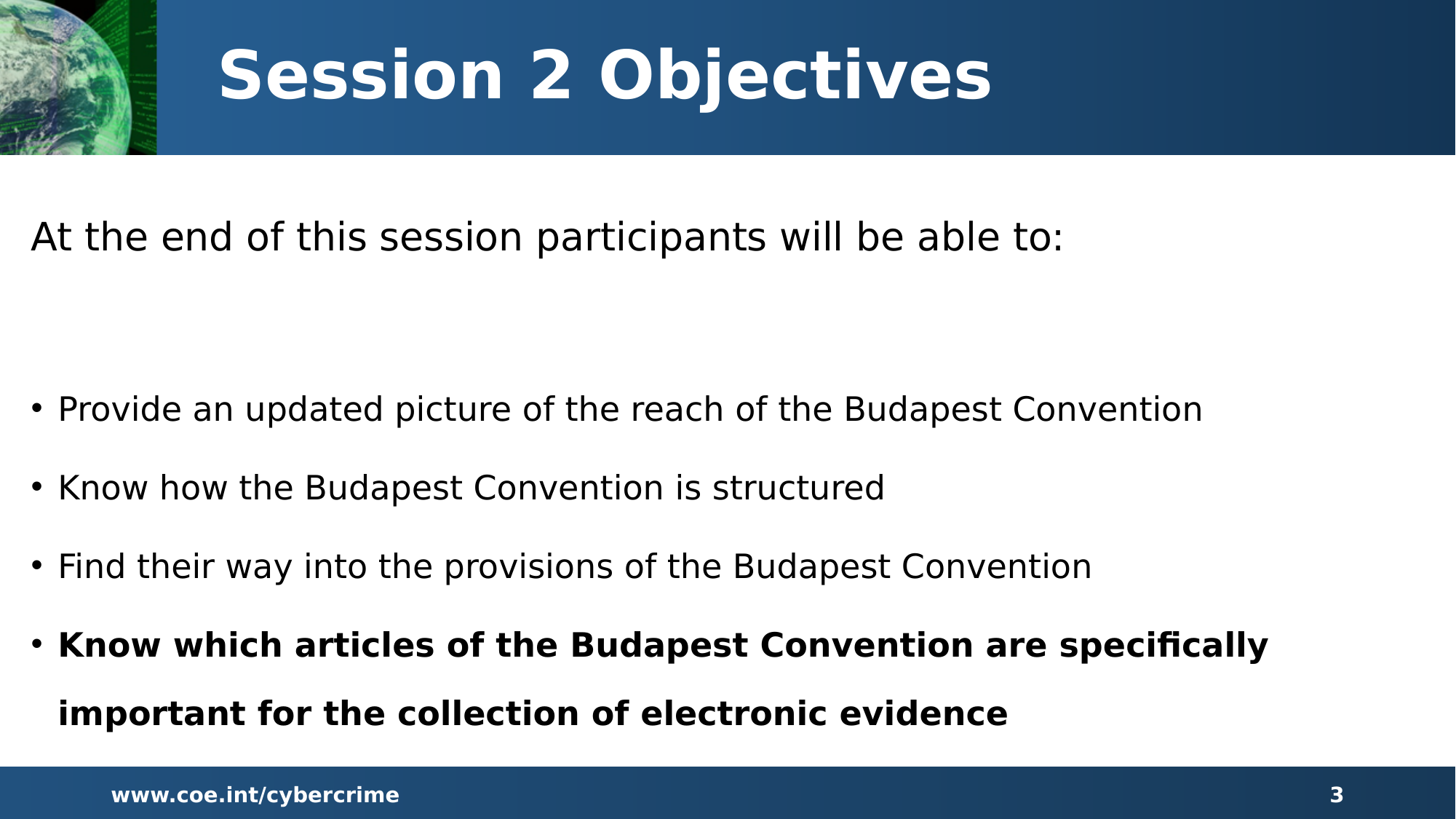

# Session 2 Objectives
At the end of this session participants will be able to:

Provide an updated picture of the reach of the Budapest Convention
Know how the Budapest Convention is structured
Find their way into the provisions of the Budapest Convention
Know which articles of the Budapest Convention are specifically important for the collection of electronic evidence
www.coe.int/cybercrime
3